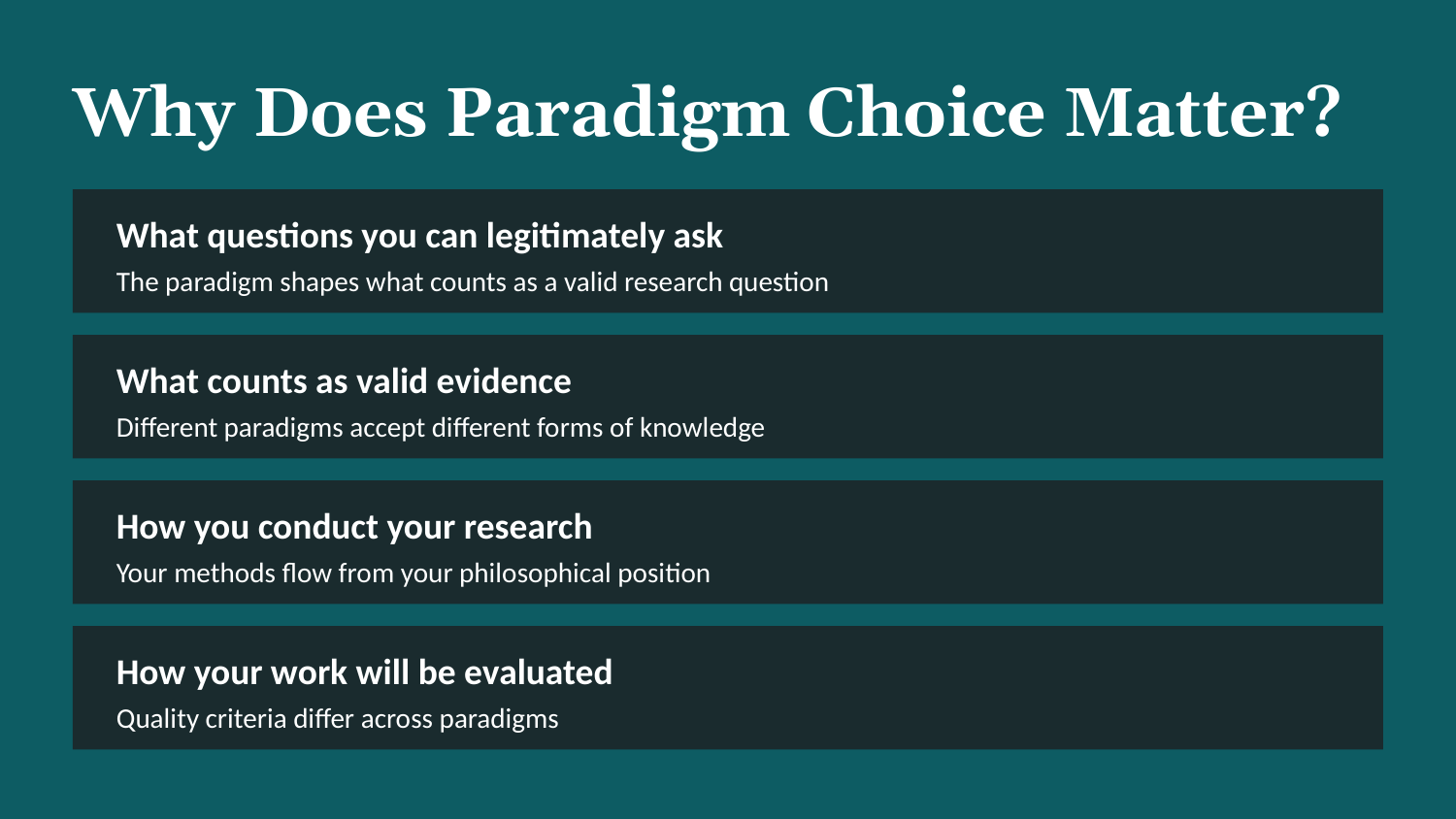

Why Does Paradigm Choice Matter?

What questions you can legitimately ask
The paradigm shapes what counts as a valid research question

What counts as valid evidence
Different paradigms accept different forms of knowledge

How you conduct your research
Your methods flow from your philosophical position

How your work will be evaluated
Quality criteria differ across paradigms